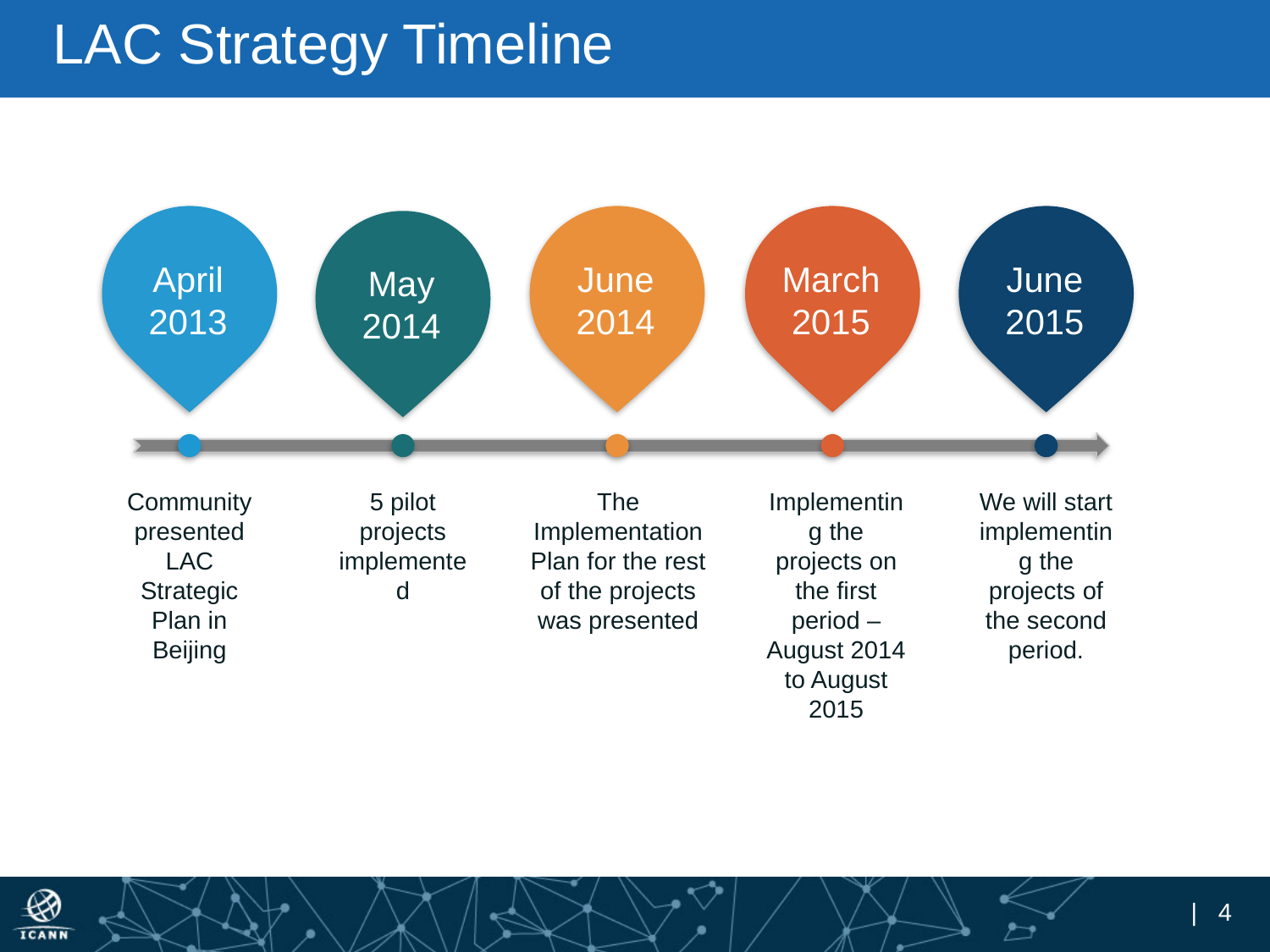

# LAC Strategy Timeline

April
2013

June
2014

March
2015

June
2015

May
2014

Community presented LAC Strategic Plan in Beijing
5 pilot projects implemented
The Implementation Plan for the rest of the projects was presented
Implementing the projects on the first period – August 2014 to August 2015
We will start implementing the projects of the second period.